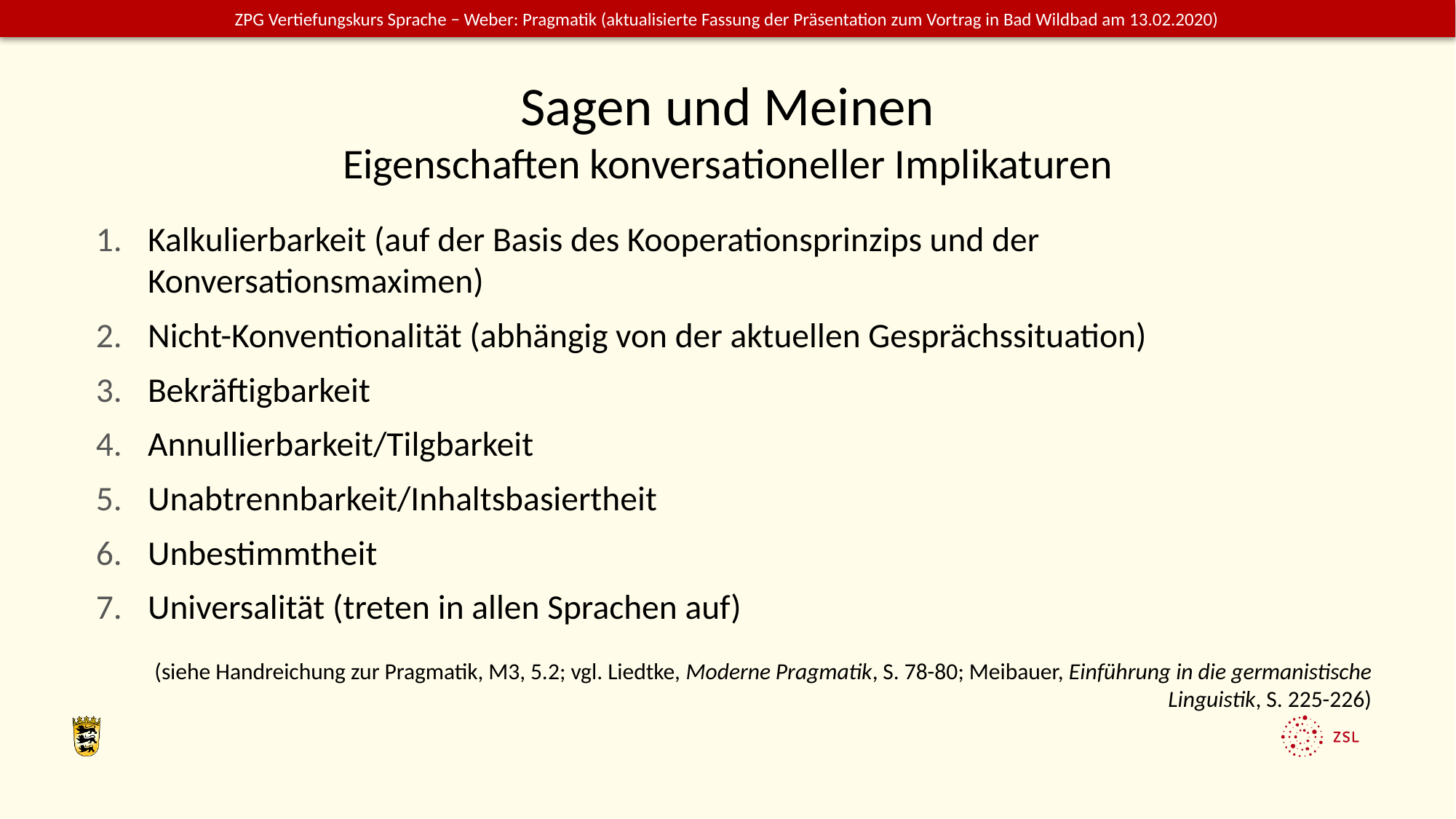

# Sagen und Meinen Eigenschaften konversationeller Implikaturen
Kalkulierbarkeit (auf der Basis des Kooperationsprinzips und der Konversationsmaximen)
Nicht-Konventionalität (abhängig von der aktuellen Gesprächssituation)
Bekräftigbarkeit
Annullierbarkeit/Tilgbarkeit
Unabtrennbarkeit/Inhaltsbasiertheit
Unbestimmtheit
Universalität (treten in allen Sprachen auf)
(siehe Handreichung zur Pragmatik, M3, 5.2; vgl. Liedtke, Moderne Pragmatik, S. 78-80; Meibauer, Einführung in die germanistische Linguistik, S. 225-226)